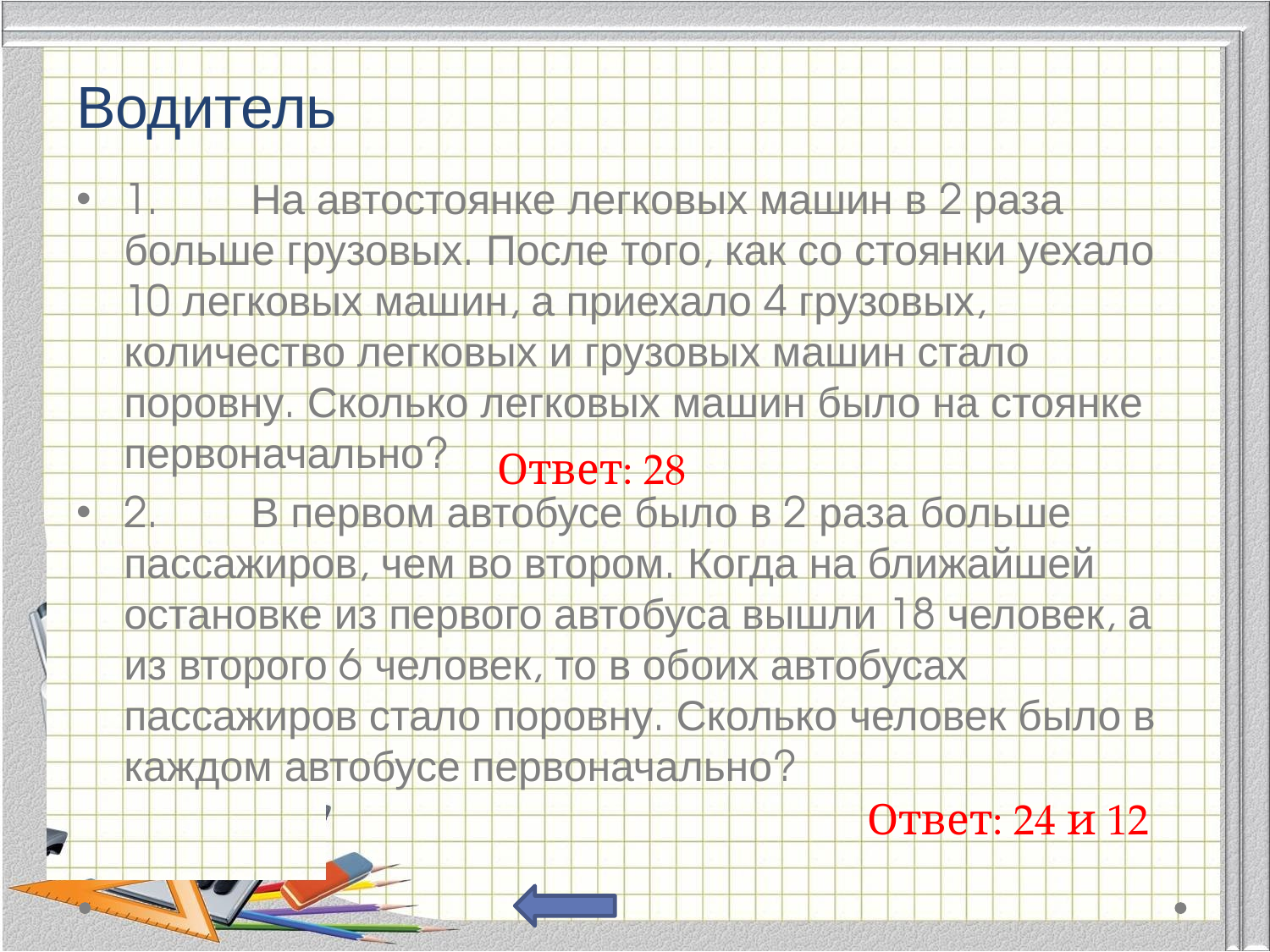

# Водитель
1.	На автостоянке легковых машин в 2 раза больше грузовых. После того, как со стоянки уехало 10 легковых машин, а приехало 4 грузовых, количество легковых и грузовых машин стало поровну. Сколько легковых машин было на стоянке первоначально?
2.	В первом автобусе было в 2 раза больше пассажиров, чем во втором. Когда на ближайшей остановке из первого автобуса вышли 18 человек, а из второго 6 человек, то в обоих автобусах пассажиров стало поровну. Сколько человек было в каждом автобусе первоначально?

Ответ: 28
Ответ: 24 и 12